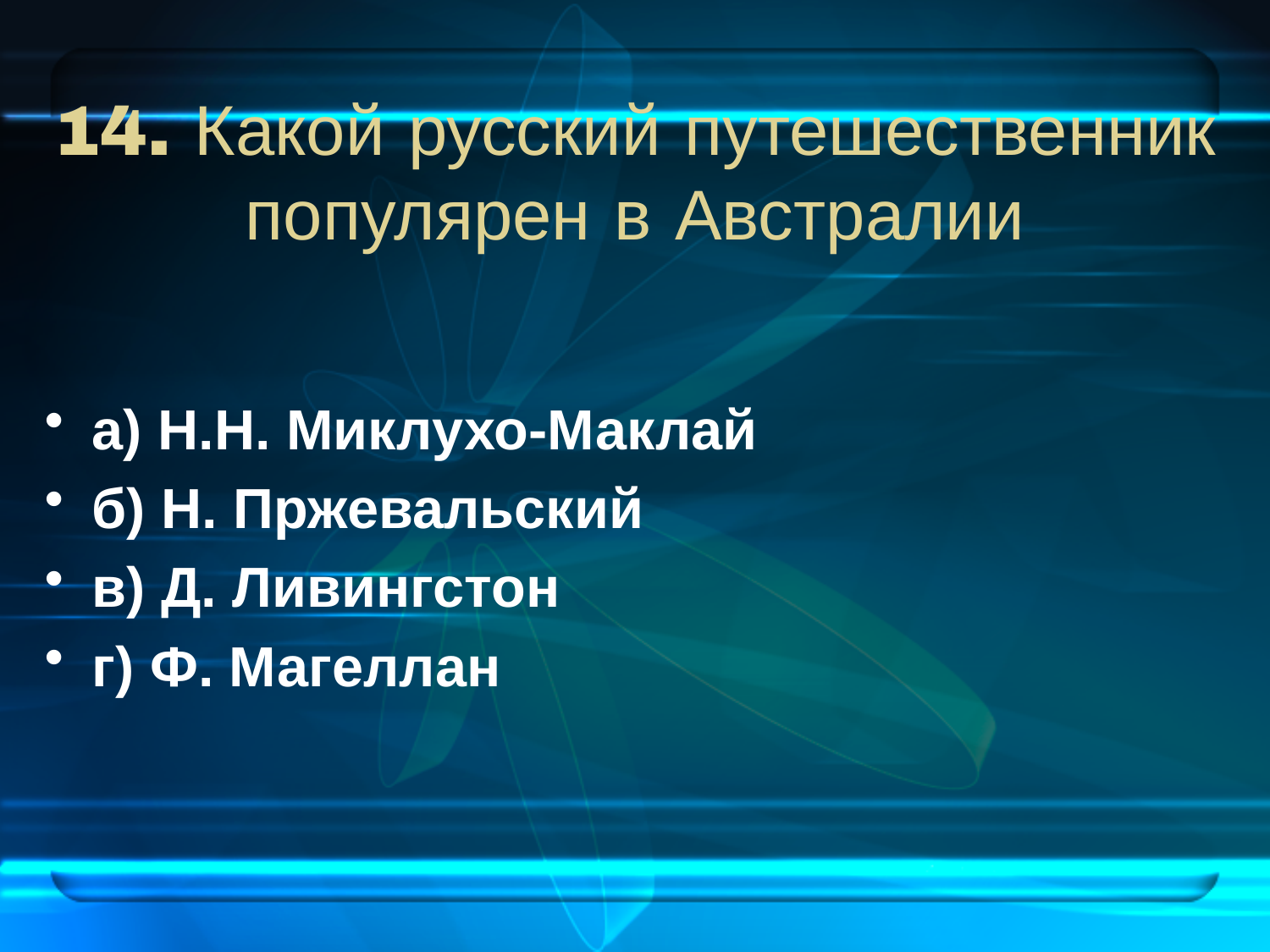

# 14. Какой русский путешественник популярен в Австралии
а) Н.Н. Миклухо-Маклай
б) Н. Пржевальский
в) Д. Ливингстон
г) Ф. Магеллан